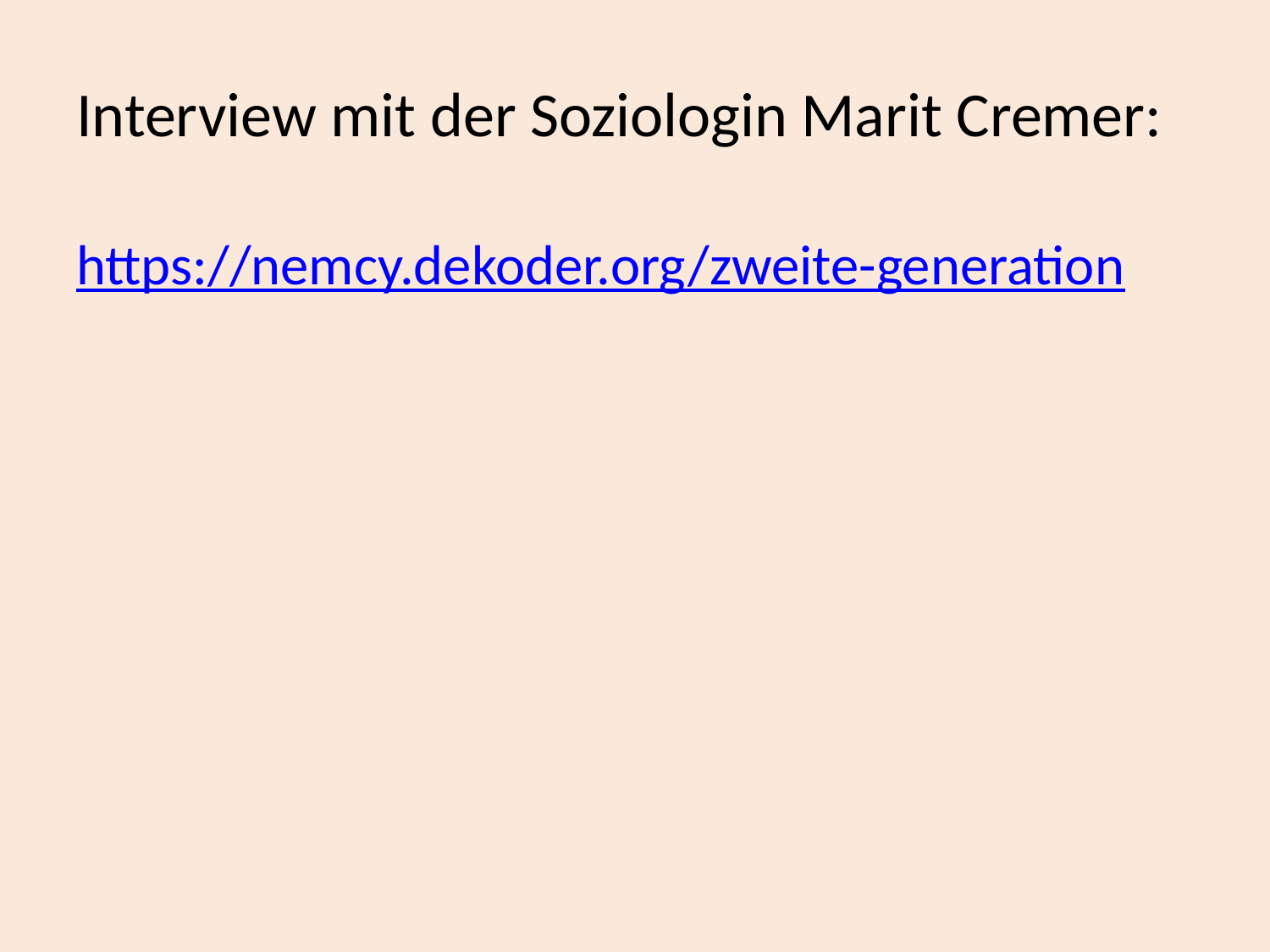

# Interview mit der Soziologin Marit Cremer:
https://nemcy.dekoder.org/zweite-generation